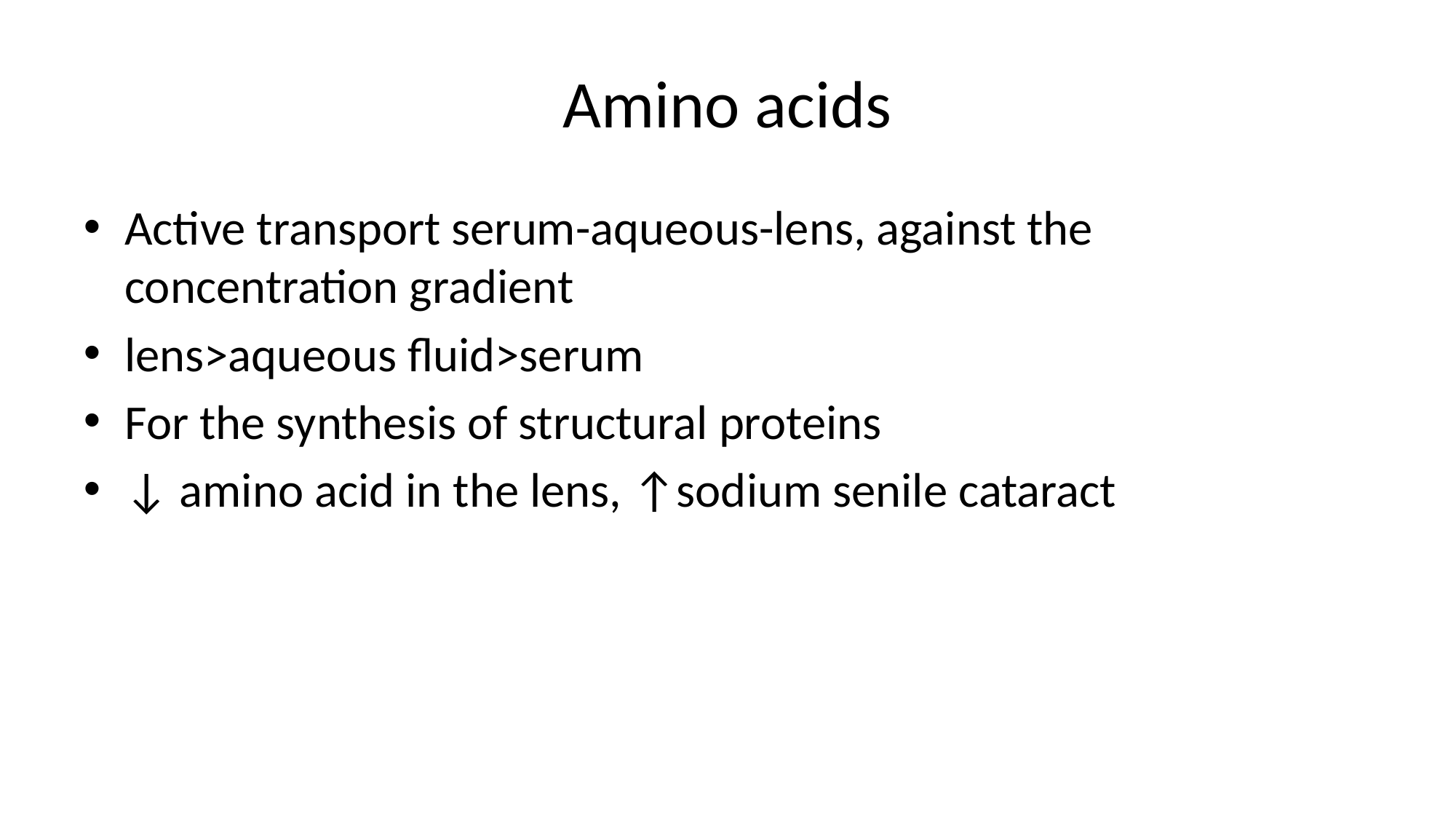

# Amino acids
Active transport serum-aqueous-lens, against the concentration gradient
lens>aqueous fluid>serum
For the synthesis of structural proteins
↓ amino acid in the lens, ↑sodium senile cataract